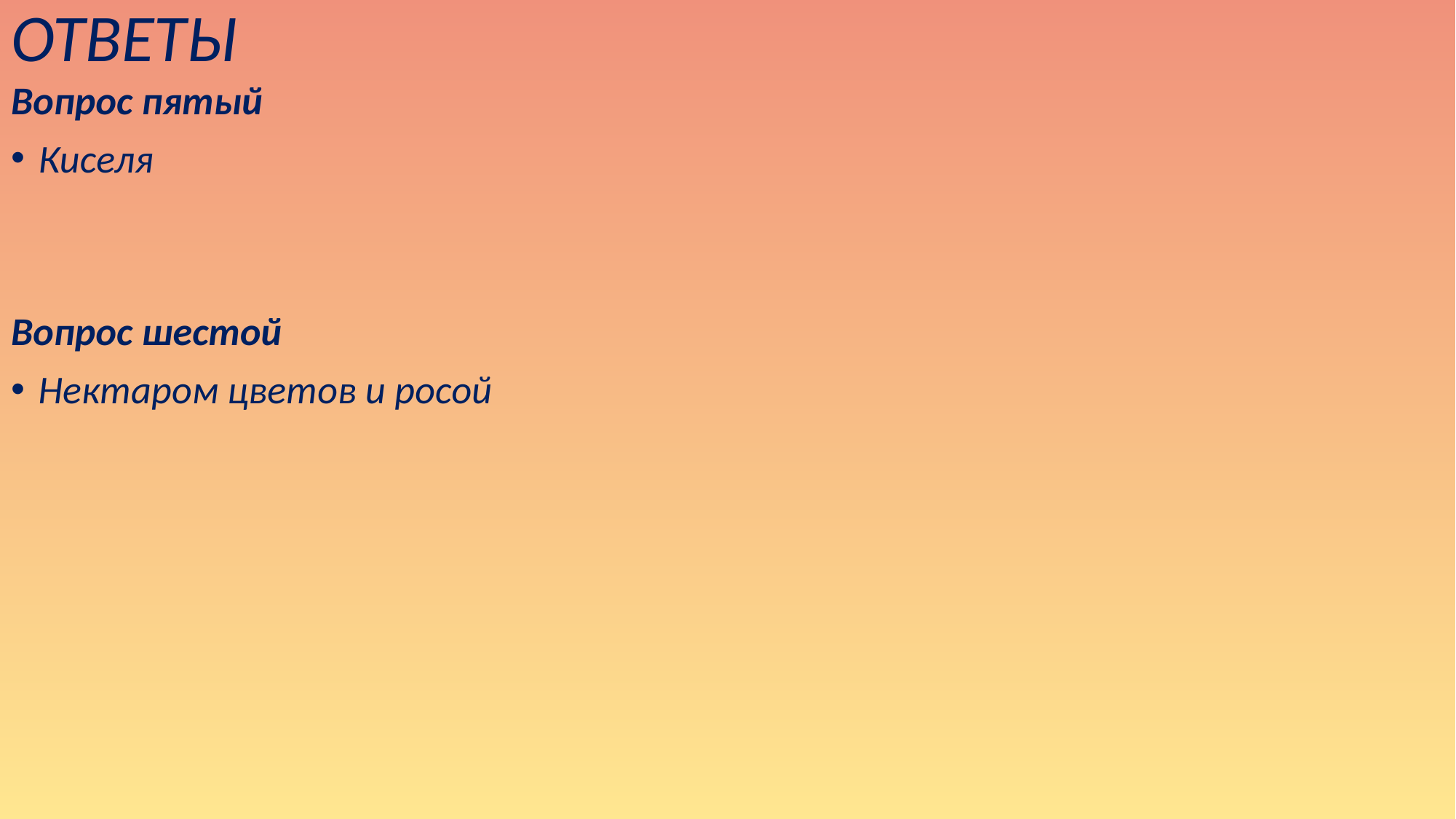

# ОТВЕТЫ
Вопрос пятый
Киселя

Вопрос шестой
Нектаром цветов и росой